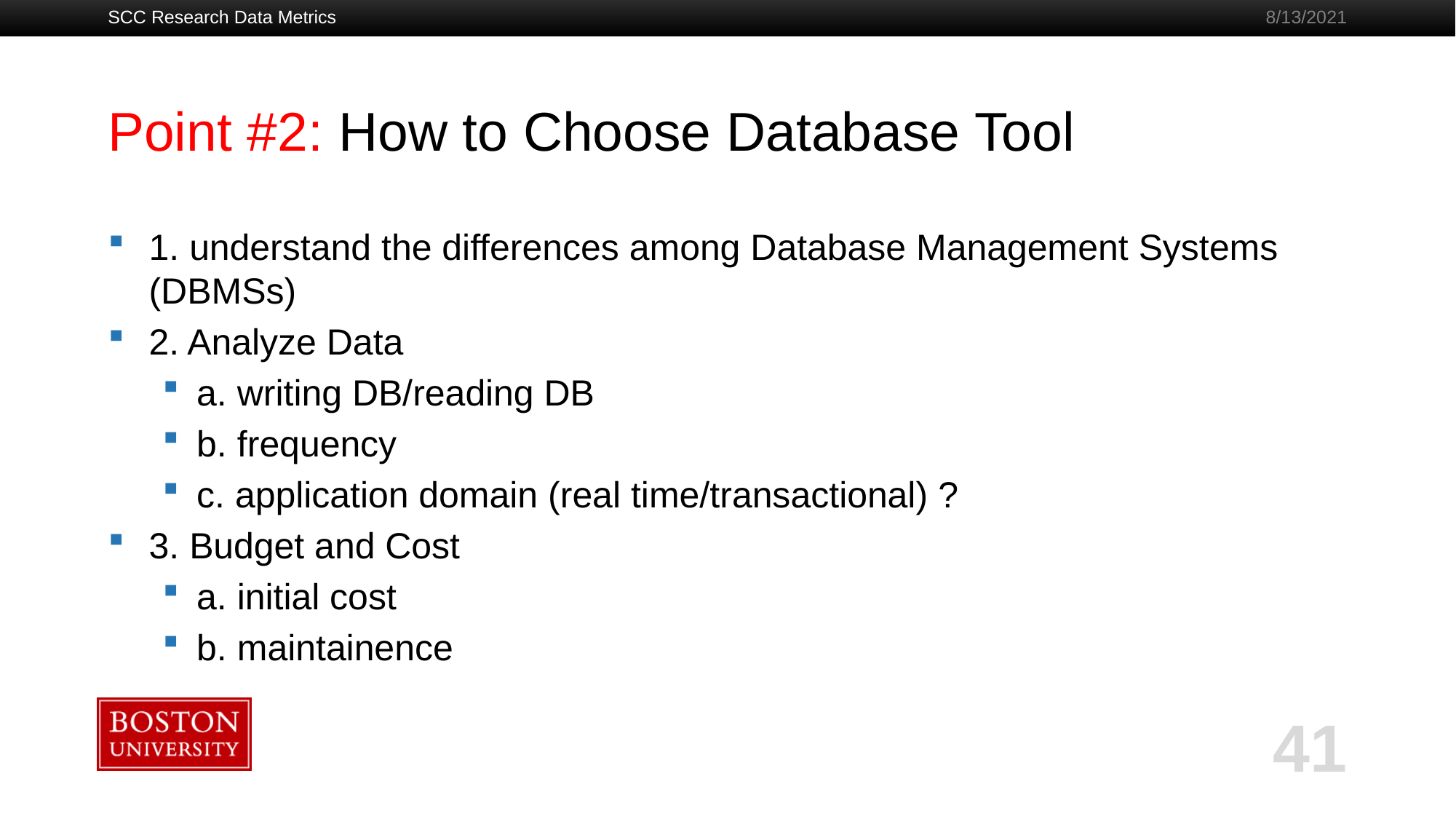

SCC Research Data Metrics
8/13/2021
# Point #2: How to Choose Database Tool
1. understand the differences among Database Management Systems (DBMSs)
2. Analyze Data
a. writing DB/reading DB
b. frequency
c. application domain (real time/transactional) ?
3. Budget and Cost
a. initial cost
b. maintainence
41